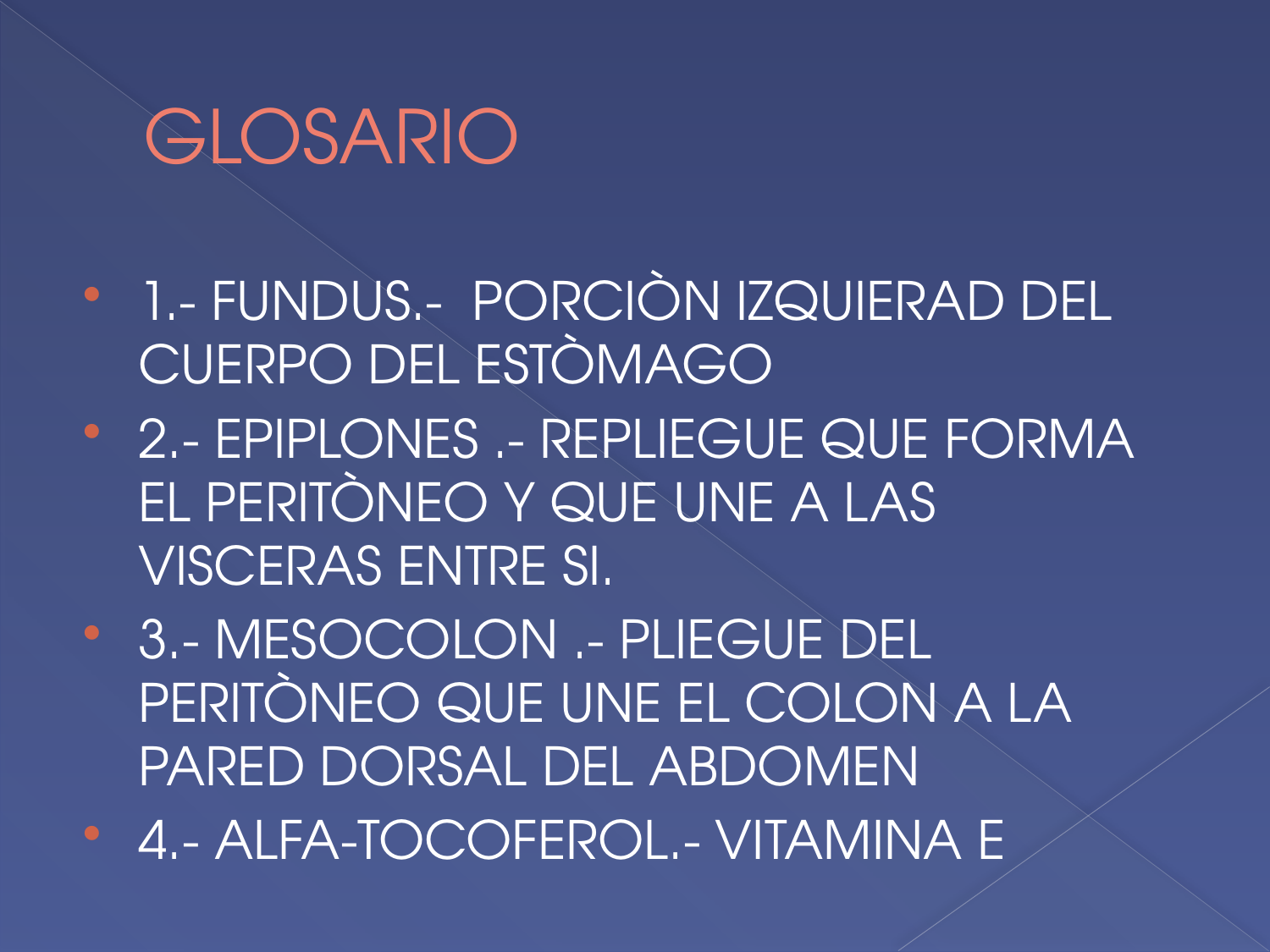

# GLOSARIO
1.- FUNDUS.-  PORCIÒN IZQUIERAD DEL CUERPO DEL ESTÒMAGO
2.- EPIPLONES .- REPLIEGUE QUE FORMA EL PERITÒNEO Y QUE UNE A LAS VISCERAS ENTRE SI.
3.- MESOCOLON .- PLIEGUE DEL PERITÒNEO QUE UNE EL COLON A LA PARED DORSAL DEL ABDOMEN
4.- ALFA-TOCOFEROL.- VITAMINA E